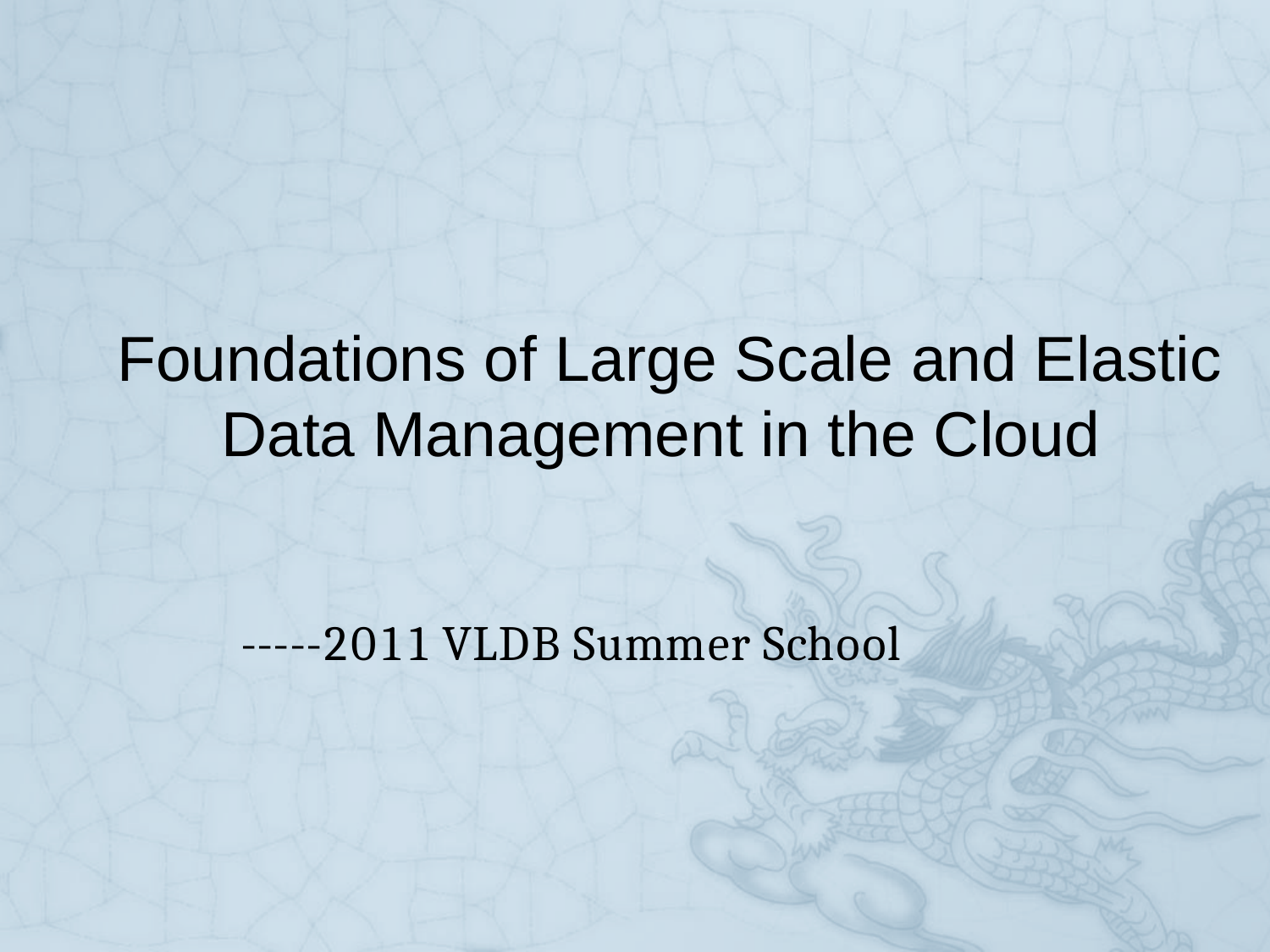

# Foundations of Large Scale and Elastic Data Management in the Cloud
-----2011 VLDB Summer School